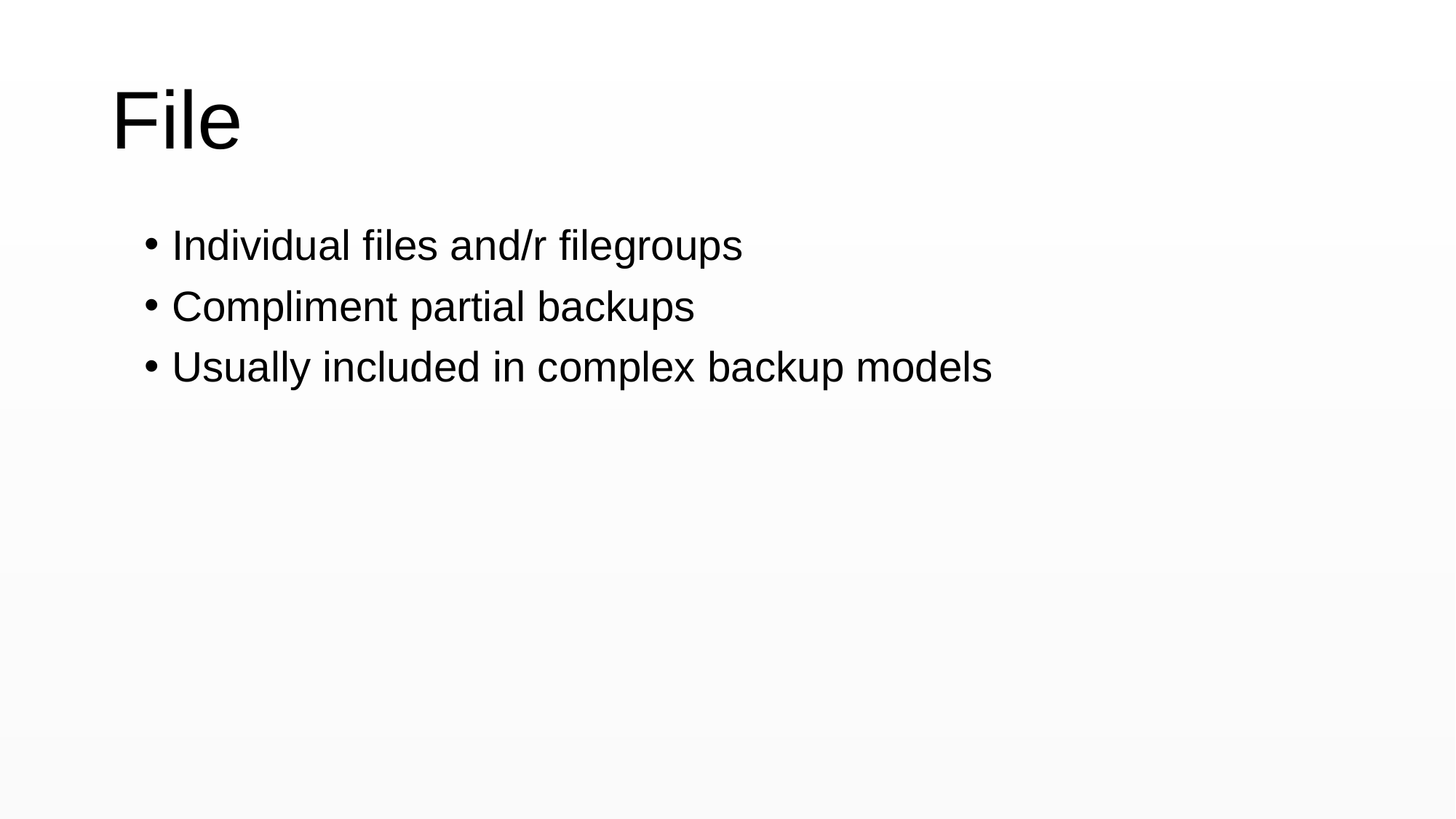

# File
Individual files and/r filegroups
Compliment partial backups
Usually included in complex backup models